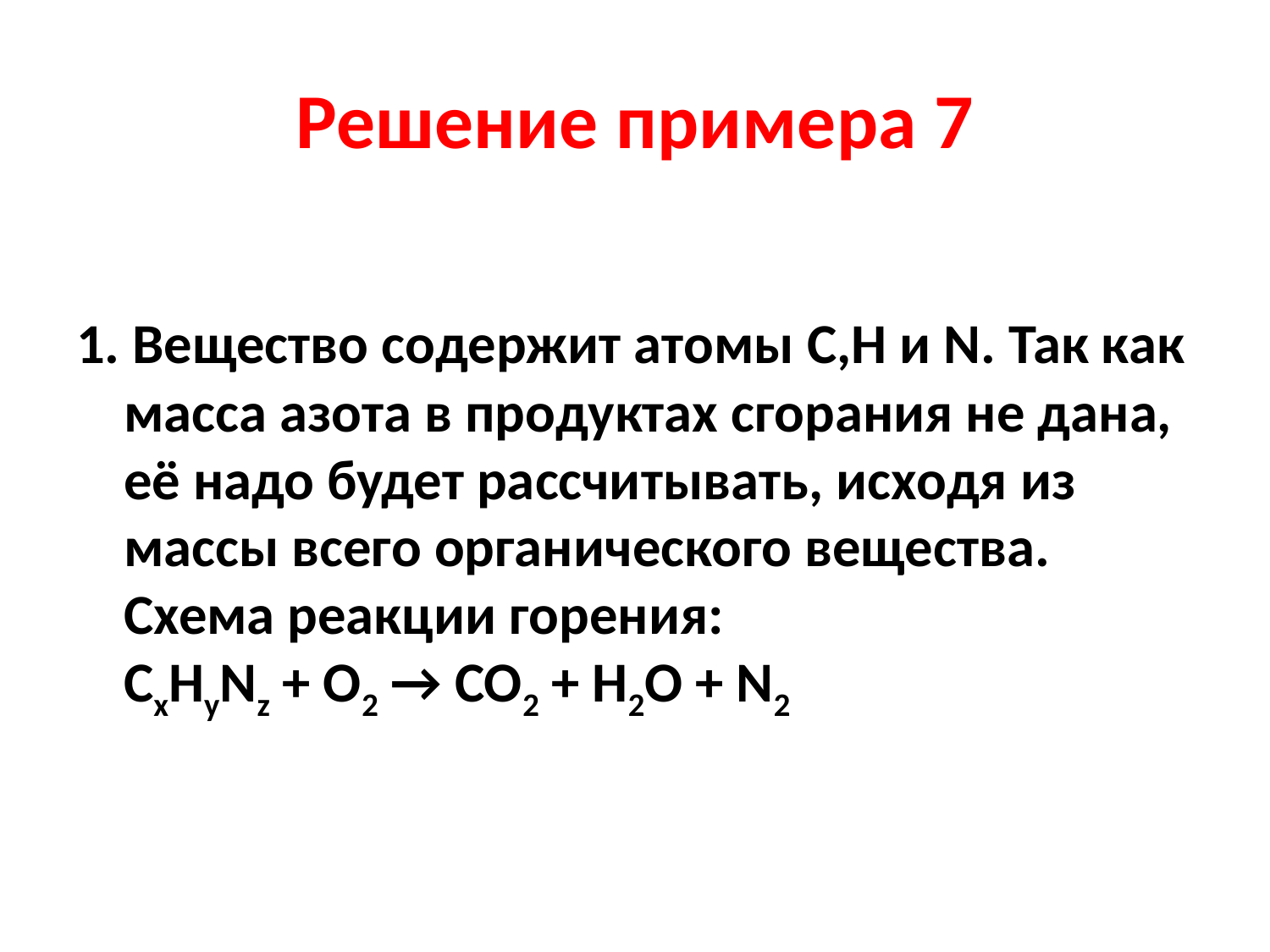

# Решение примера 7

1. Вещество содержит атомы С,Н и N. Так как масса азота в продуктах сгорания не дана, её надо будет рассчитывать, исходя из массы всего органического вещества.
Схема реакции горения:
СхНуNz + O2 → CO2 + H2O + N2